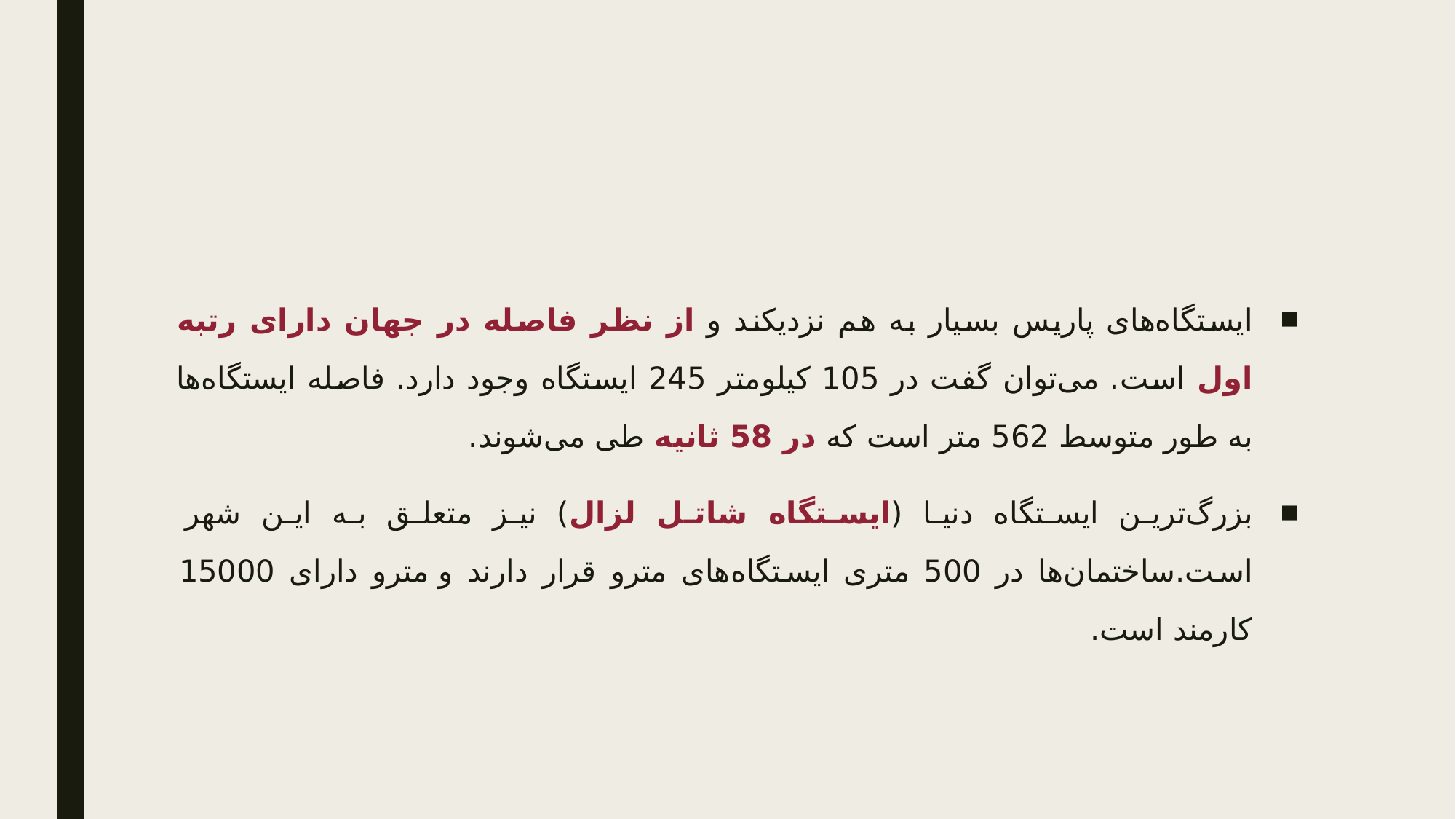

#
ایستگاه‌های پاریس بسیار به هم نزدیکند و از نظر فاصله در جهان دارای رتبه اول است. می‌توان گفت در 105 کیلومتر 245 ایستگاه وجود دارد. فاصله ایستگاه‌ها به طور متوسط 562 متر است که در 58 ثانیه طی می‌شوند.
بزرگ‌ترین ایستگاه‌ دنیا (ایستگاه شاتل لزال) نیز متعلق به این شهر است.ساختمان‌ها در 500 متری ایستگاه‌های مترو قرار دارند و مترو دارای 15000 کارمند است.